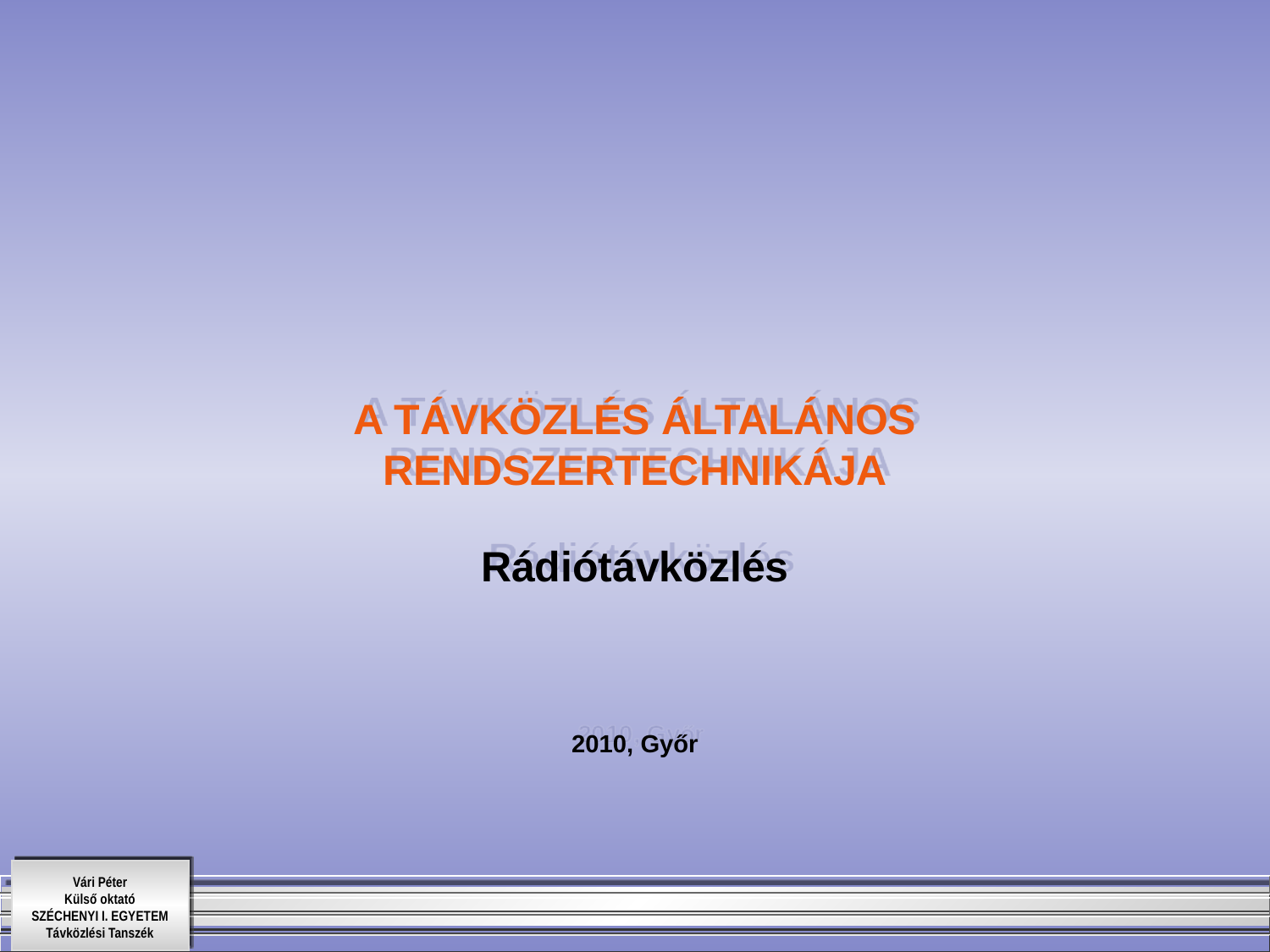

# A TÁVKÖZLÉS ÁLTALÁNOS RENDSZERTECHNIKÁJA
Rádiótávközlés

2010, Győr